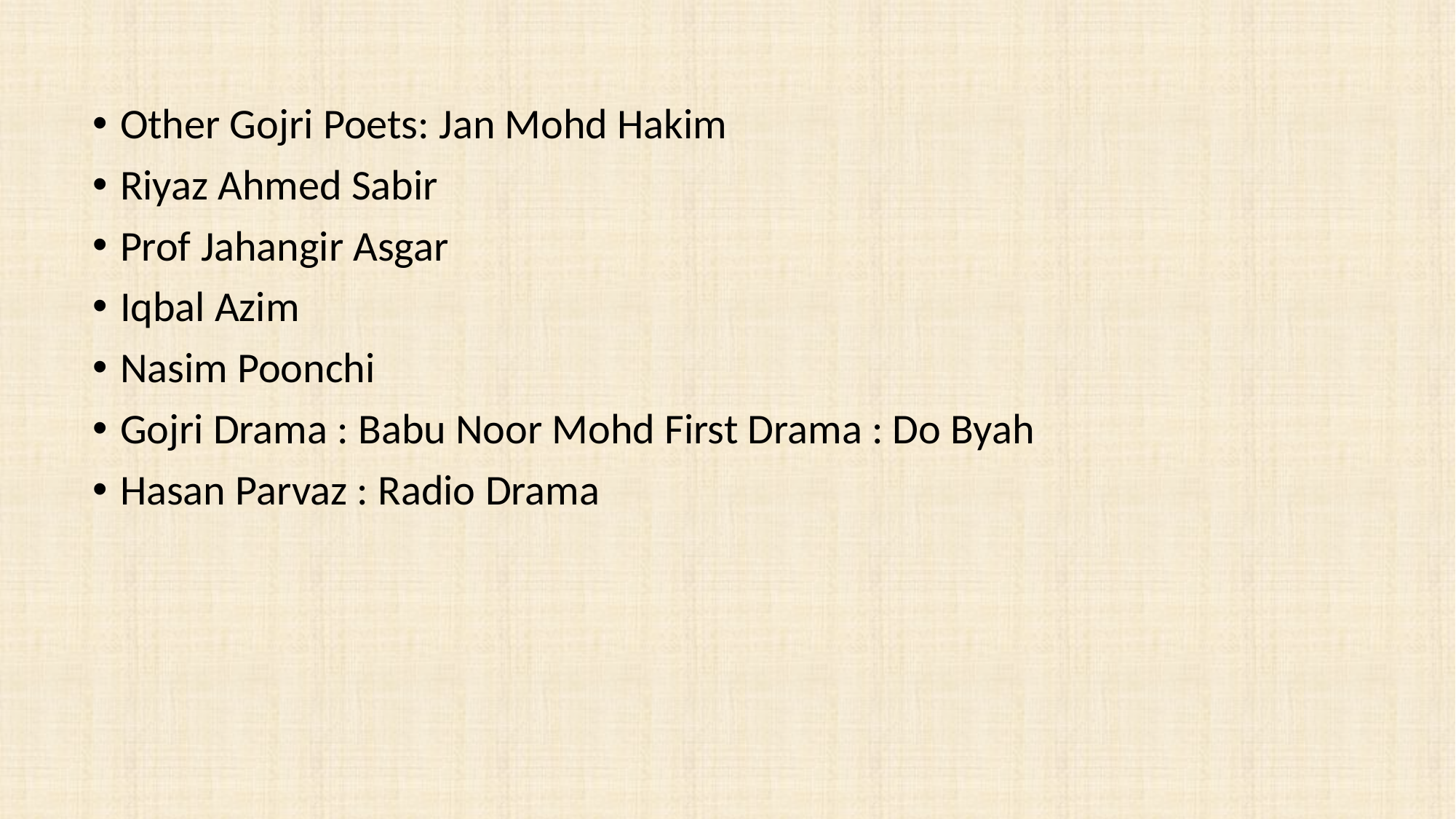

Other Gojri Poets: Jan Mohd Hakim
Riyaz Ahmed Sabir
Prof Jahangir Asgar
Iqbal Azim
Nasim Poonchi
Gojri Drama : Babu Noor Mohd First Drama : Do Byah
Hasan Parvaz : Radio Drama